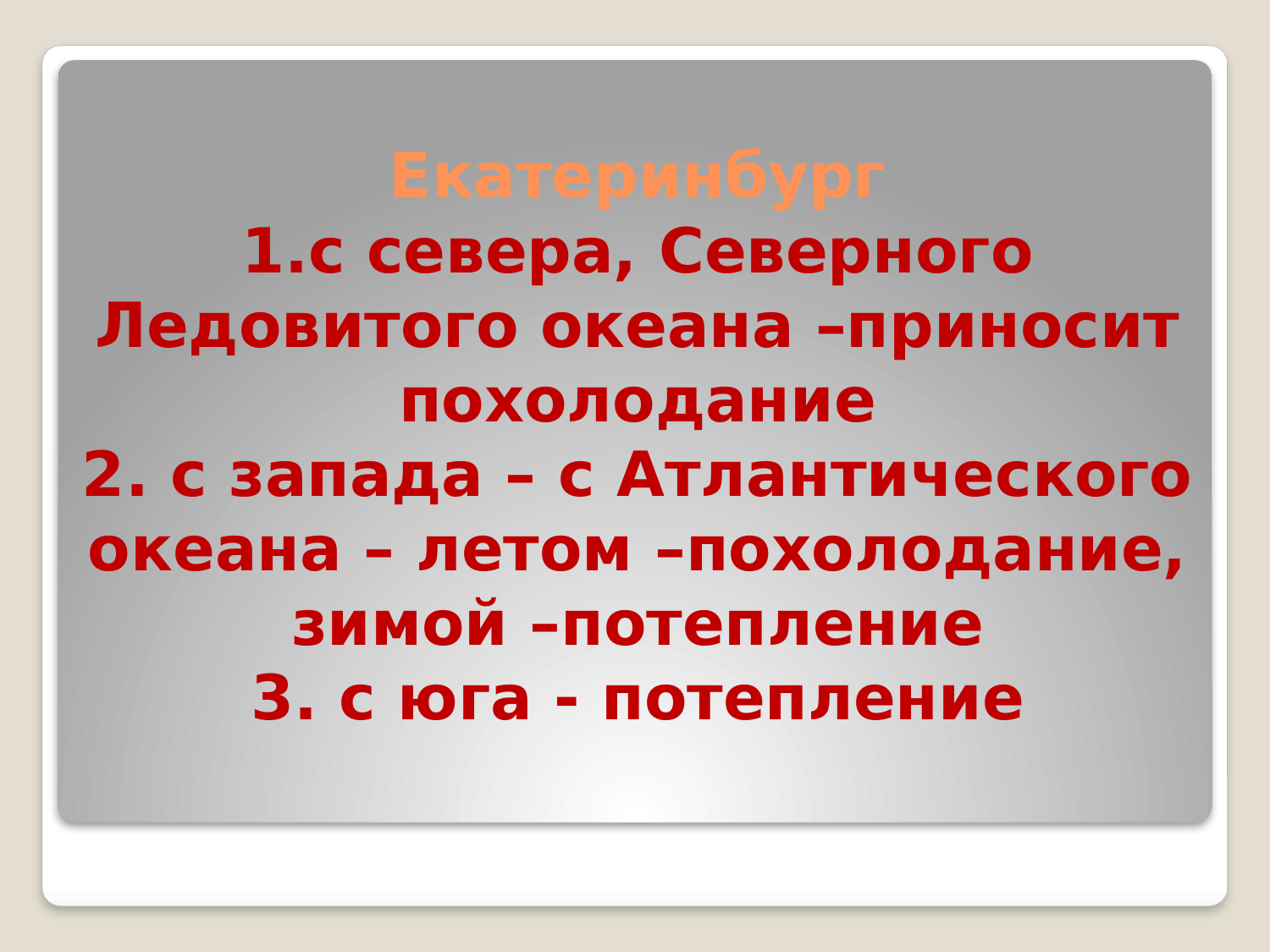

# Екатеринбург 1.с севера, Северного Ледовитого океана –приносит похолодание 2. с запада – с Атлантического океана – летом –похолодание, зимой –потепление 3. с юга - потепление